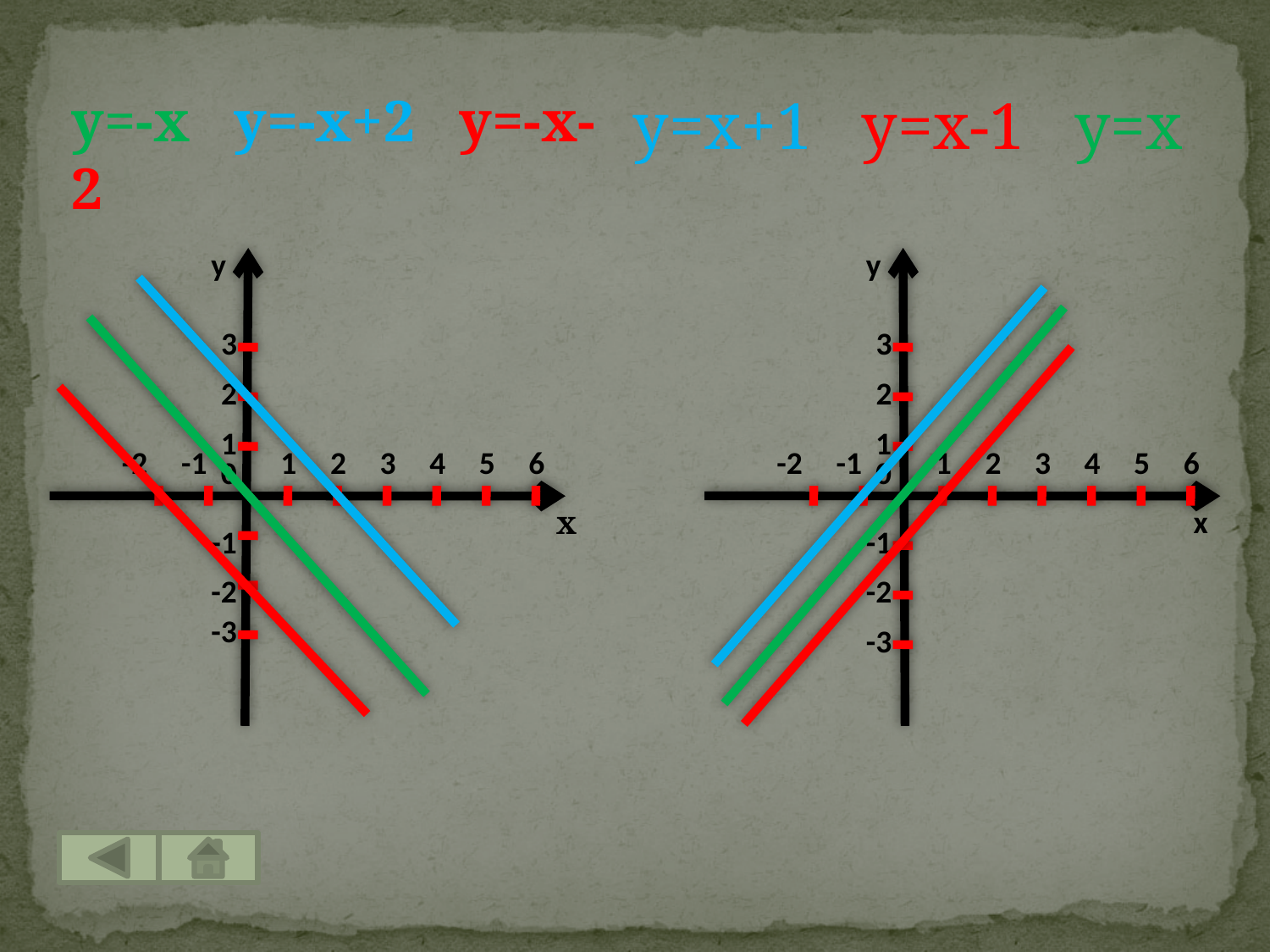

y=-x   y=-x+2   y=-x-2
y=x+1   y=x-1   y=x
y
y
3
3
2
2
1
1
2
-2
-1
1
3
4
5
6
-2
-1
1
2
3
4
5
6
0
0
x
x
-1
-1
-2
-2
-3
-3